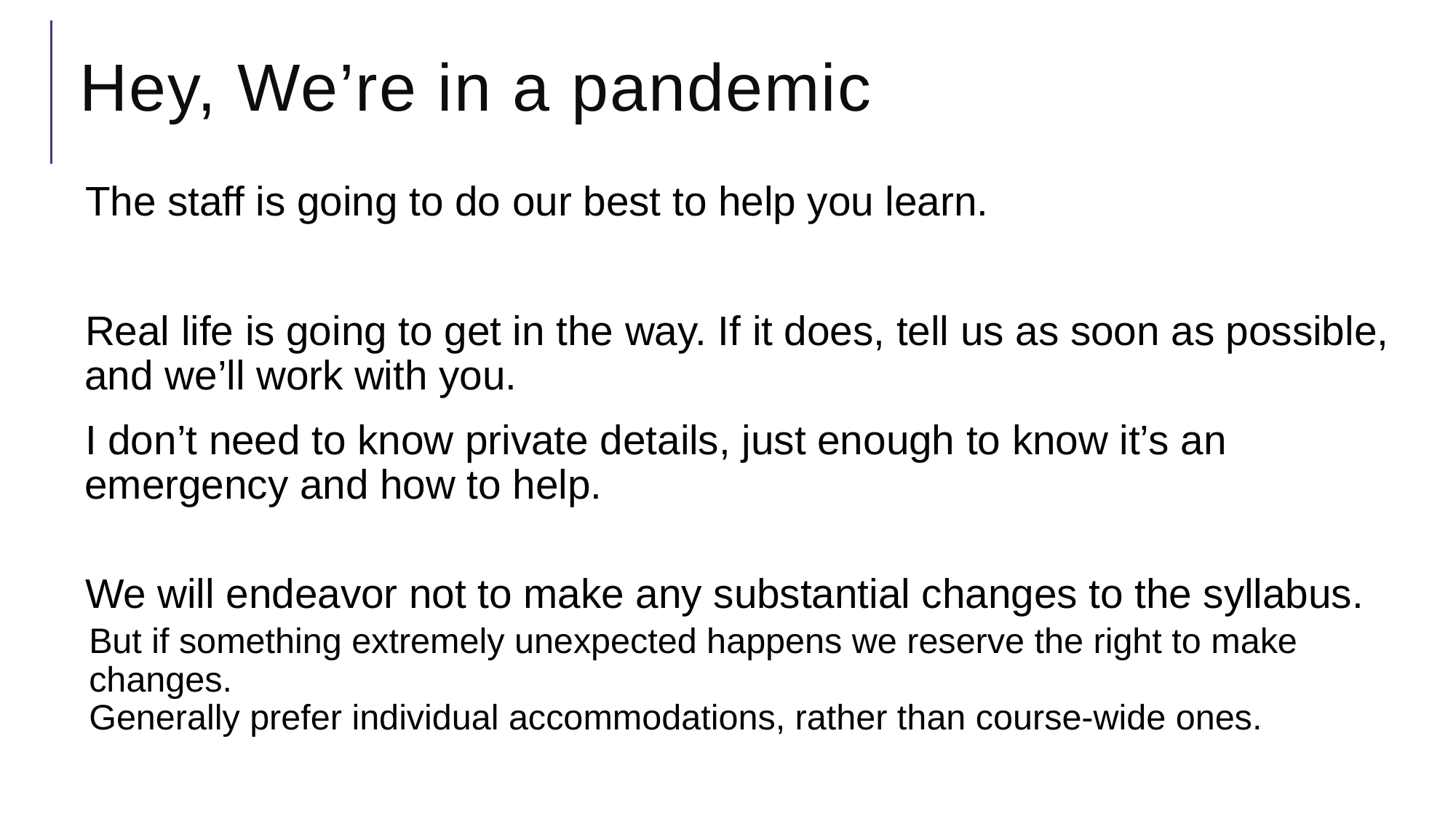

# Hey, We’re in a pandemic
The staff is going to do our best to help you learn.

Real life is going to get in the way. If it does, tell us as soon as possible, and we’ll work with you.
I don’t need to know private details, just enough to know it’s an emergency and how to help.
We will endeavor not to make any substantial changes to the syllabus.
But if something extremely unexpected happens we reserve the right to make changes.
Generally prefer individual accommodations, rather than course-wide ones.